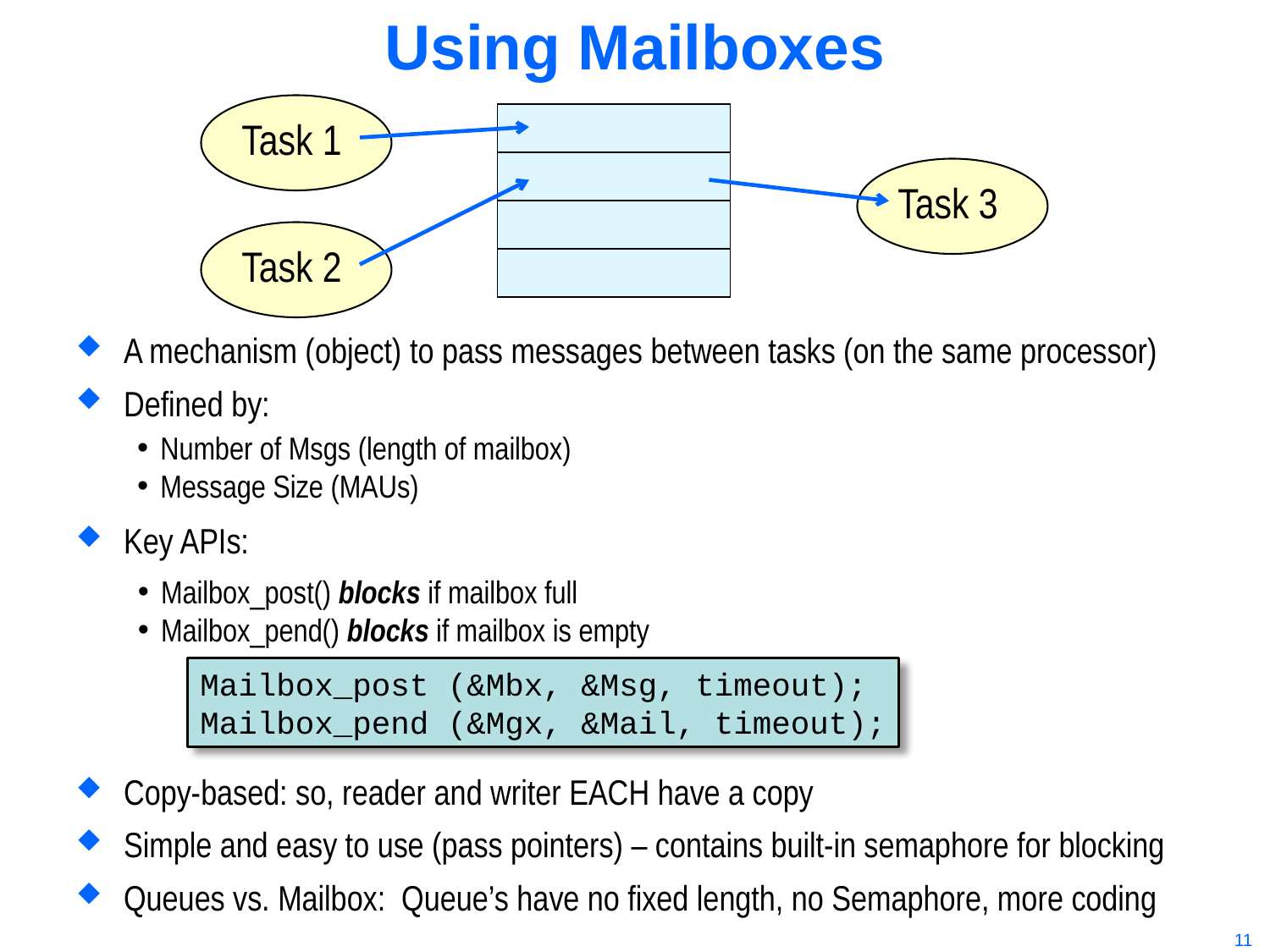

# Using Mailboxes
Task 1
|  |
| --- |
|  |
|  |
|  |
Task 3
Task 2
A mechanism (object) to pass messages between tasks (on the same processor)
Defined by:
Number of Msgs (length of mailbox)
Message Size (MAUs)
Key APIs:
Mailbox_post() blocks if mailbox full
Mailbox_pend() blocks if mailbox is empty
Mailbox_post (&Mbx, &Msg, timeout);
Mailbox_pend (&Mgx, &Mail, timeout);
Copy-based: so, reader and writer EACH have a copy
Simple and easy to use (pass pointers) – contains built-in semaphore for blocking
Queues vs. Mailbox:  Queue’s have no fixed length, no Semaphore, more coding
11